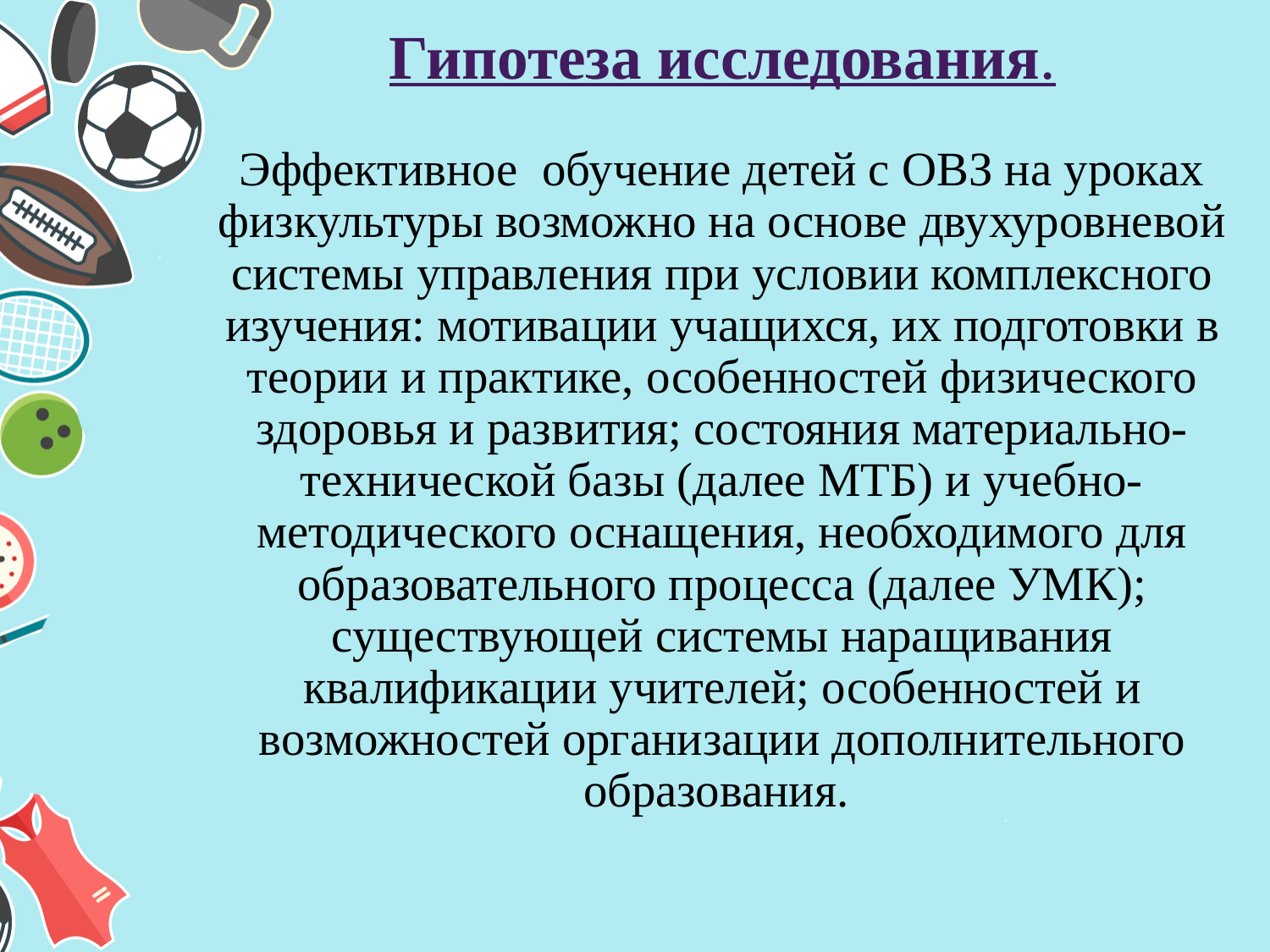

# Гипотеза исследования. Эффективное  обучение детей с ОВЗ на уроках физкультуры возможно на основе двухуровневой системы управления при условии комплексного изучения: мотивации учащихся, их подготовки в теории и практике, особенностей физического здоровья и развития; состояния материально-технической базы (далее МТБ) и учебно-методического оснащения, необходимого для образовательного процесса (далее УМК); существующей системы наращивания квалификации учителей; особенностей и возможностей организации дополнительного образования.